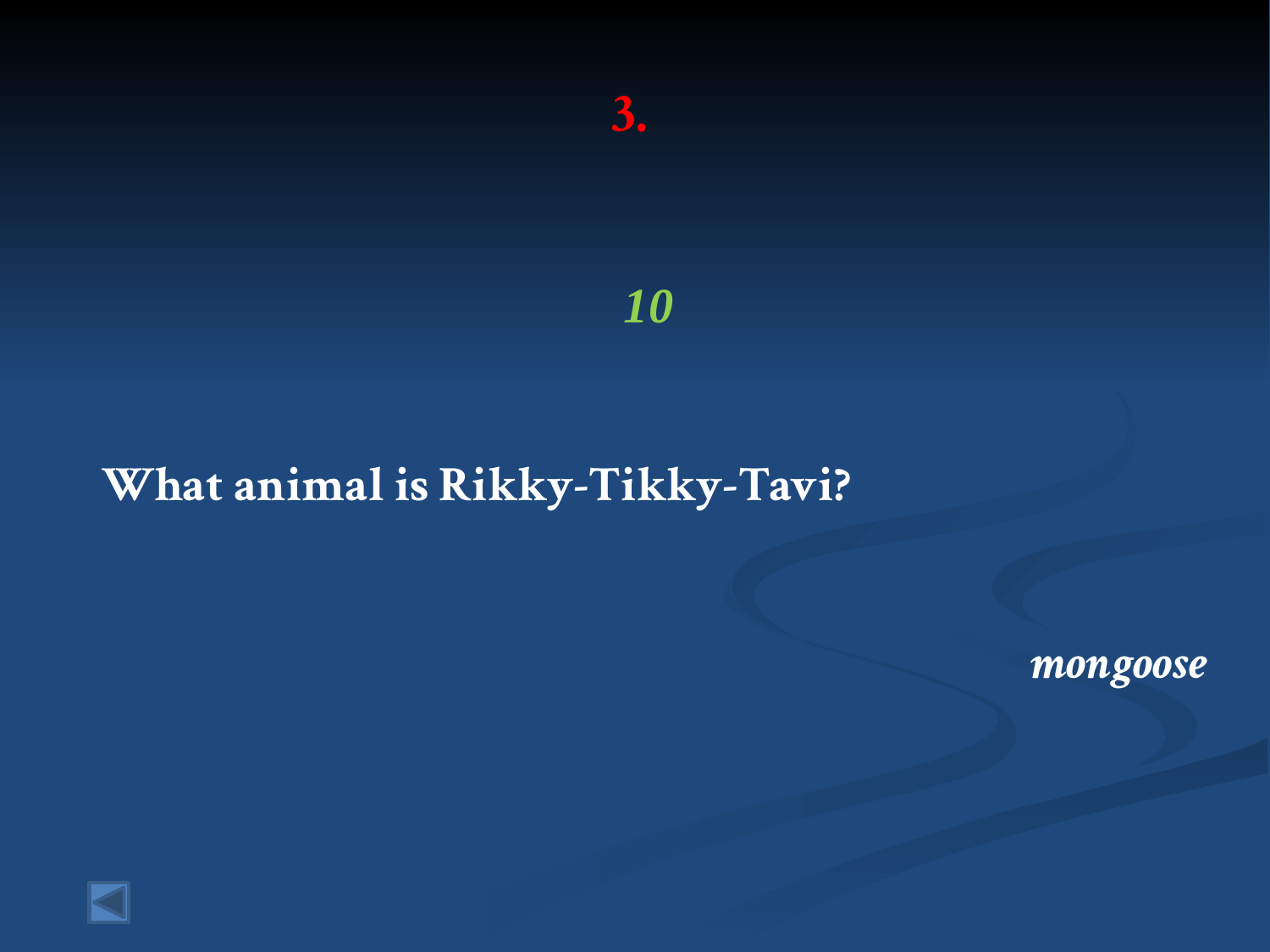

# 3.

10

What animal is Rikky-Tikky-Tavi?

mongoose